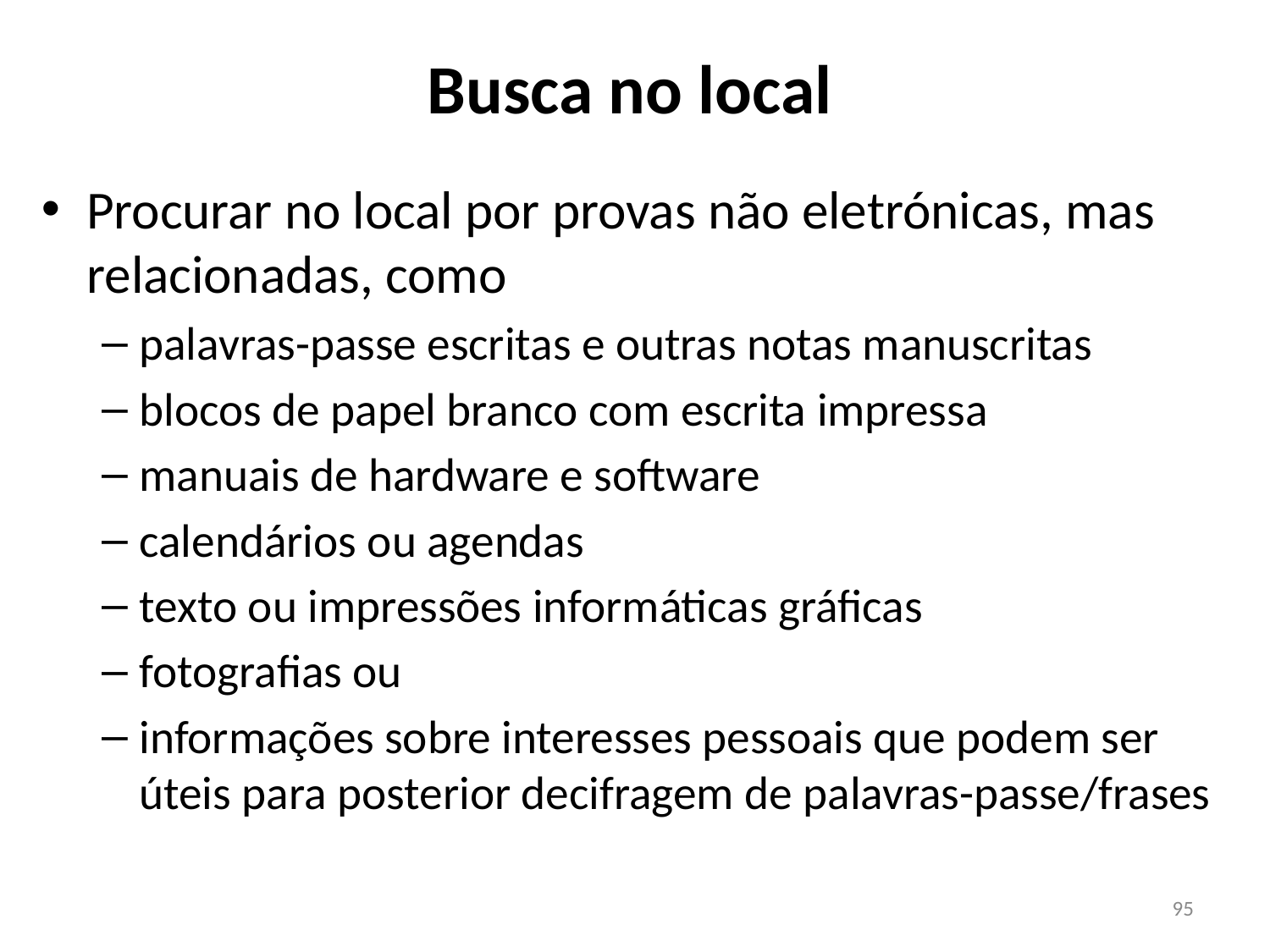

# Busca no local
Procurar no local por provas não eletrónicas, mas relacionadas, como
palavras-passe escritas e outras notas manuscritas
blocos de papel branco com escrita impressa
manuais de hardware e software
calendários ou agendas
texto ou impressões informáticas gráficas
fotografias ou
informações sobre interesses pessoais que podem ser úteis para posterior decifragem de palavras-passe/frases
95